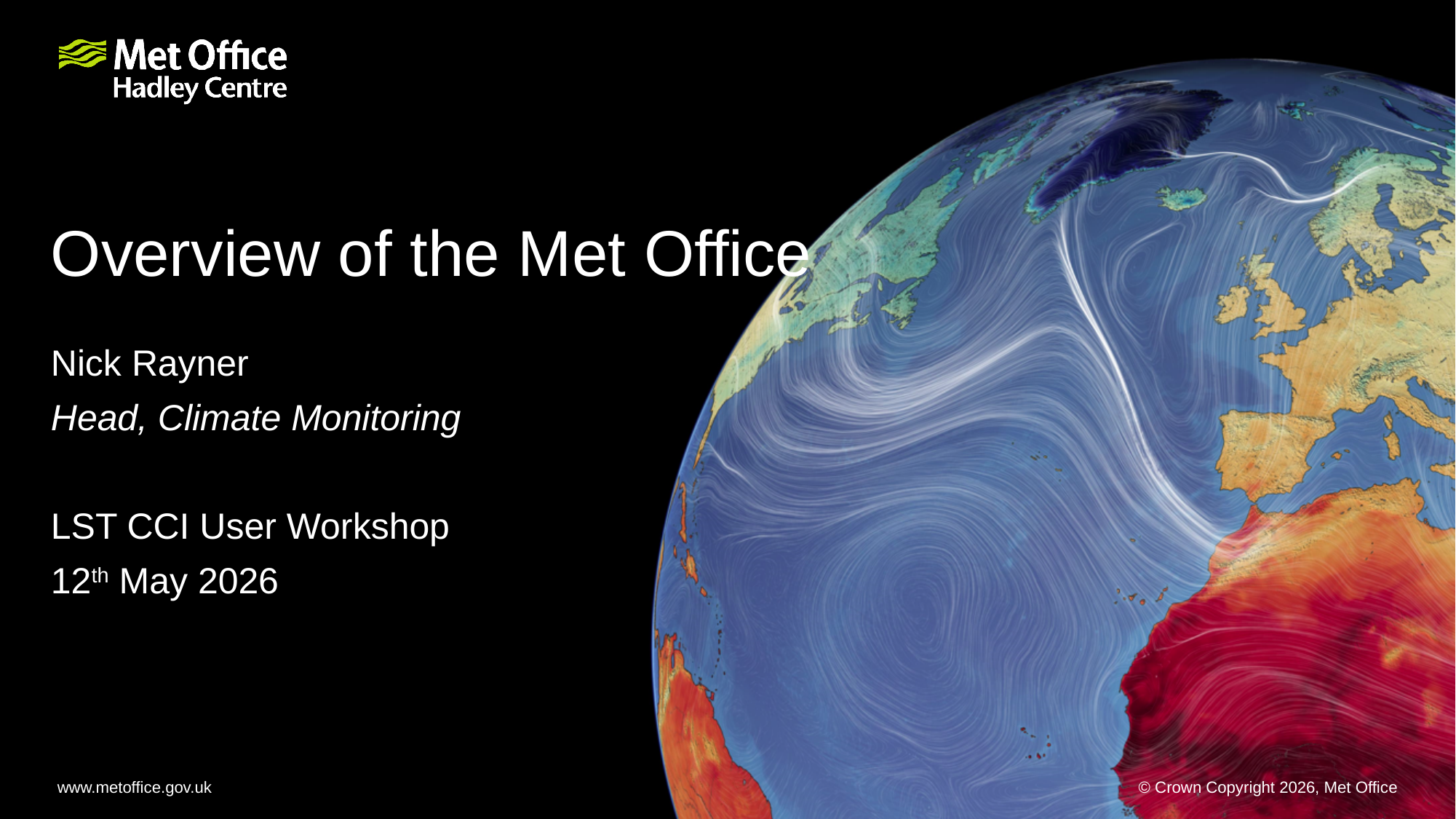

# Overview of the Met Office
Nick Rayner
Head, Climate Monitoring

LST CCI User Workshop
12th May 2026